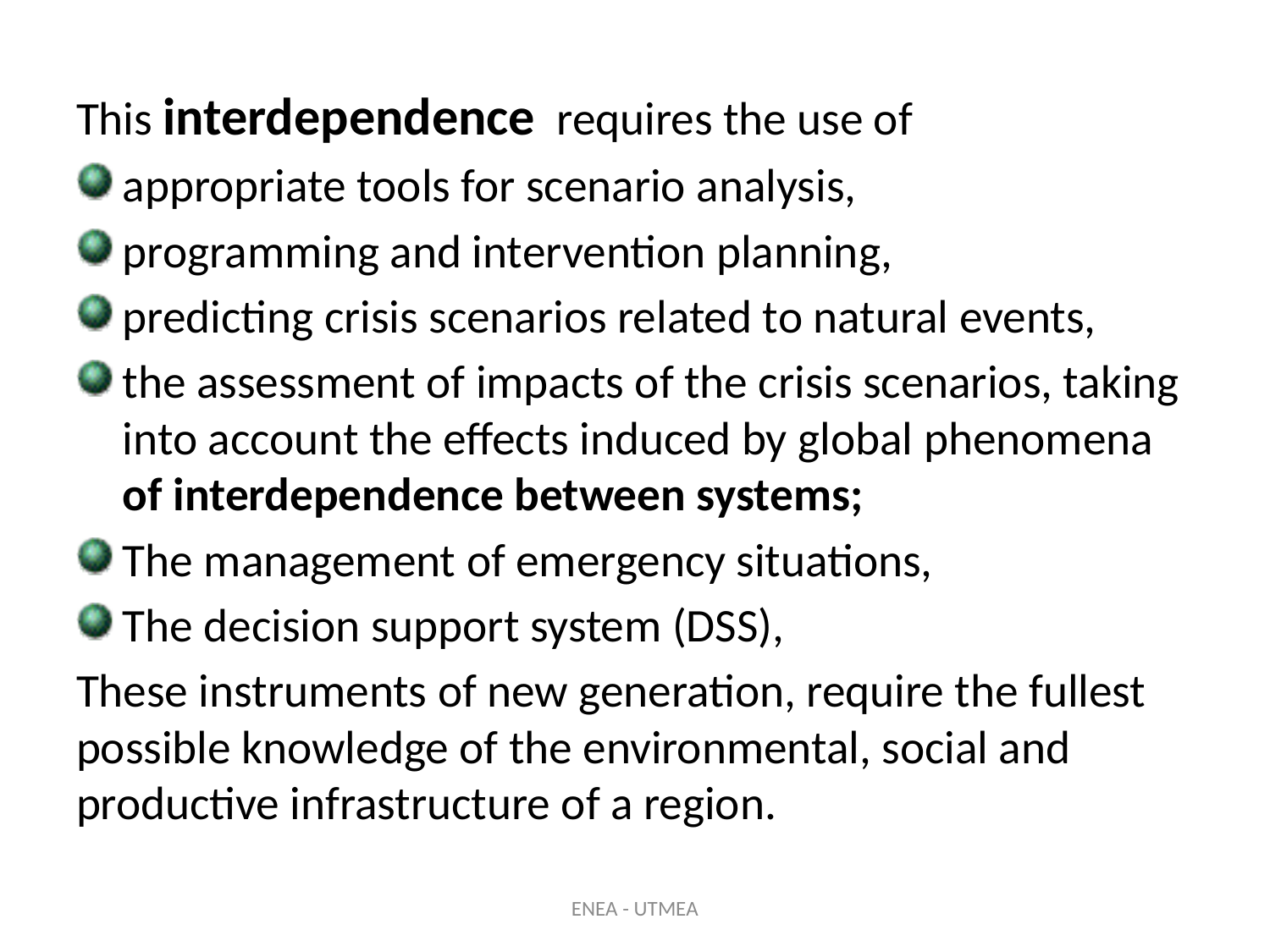

This interdependence  requires the use of
appropriate tools for scenario analysis,
programming and intervention planning,
predicting crisis scenarios related to natural events,
the assessment of impacts of the crisis scenarios, taking into account the effects induced by global phenomena of interdependence between systems;
The management of emergency situations,
The decision support system (DSS),
These instruments of new generation, require the fullest possible knowledge of the environmental, social and productive infrastructure of a region.
ENEA - UTMEA